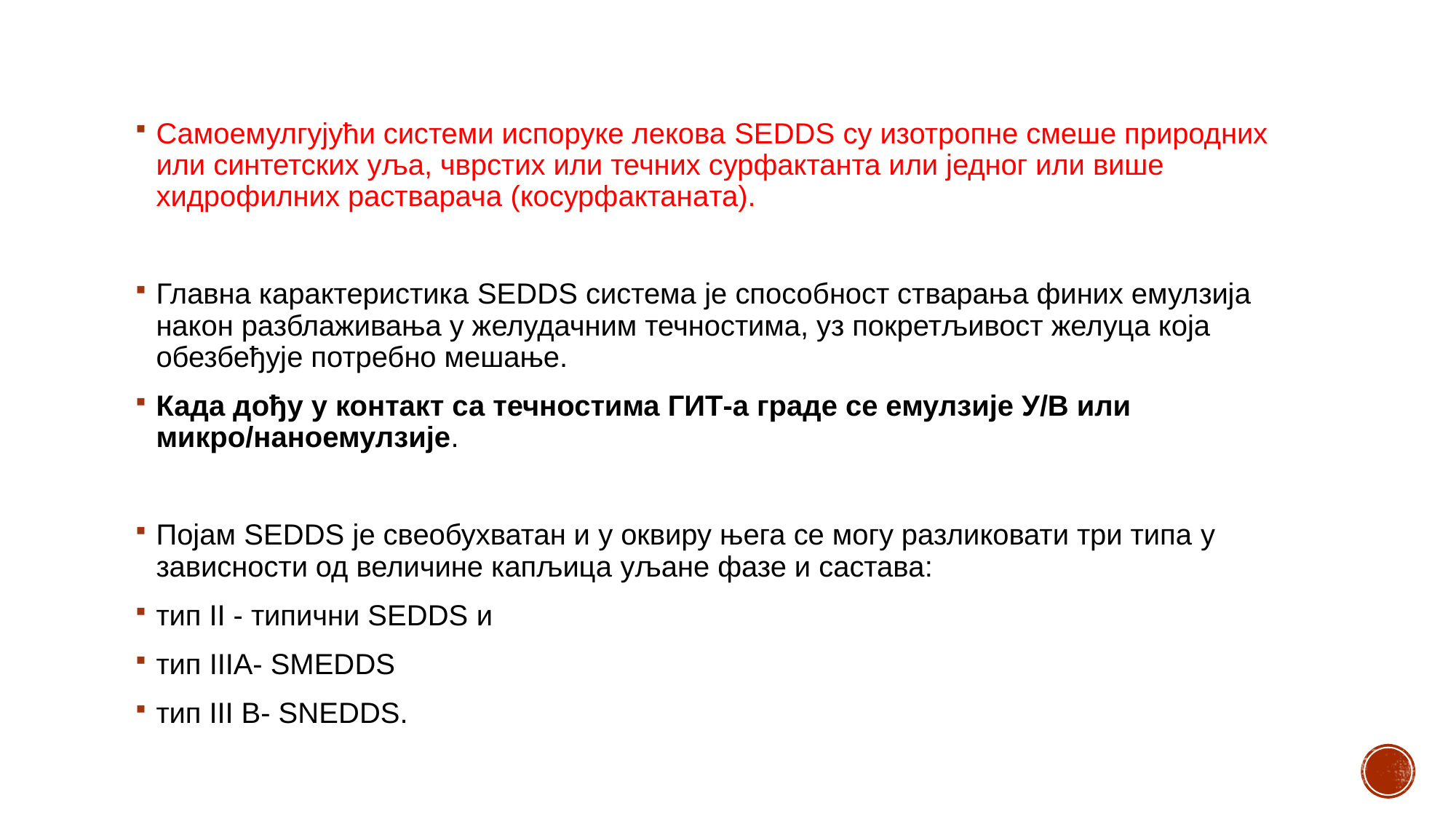

Самоемулгујући системи испоруке лекова SEDDS су изотропне смеше природних или синтетских уља, чврстих или течних сурфактанта или једног или више хидрофилних растварача (косурфактанaта).

Главна карактеристика SEDDS система је способност стварања финих емулзија након разблаживања у желудачним течностима, уз покретљивост желуца која обезбеђује потребно мешање.
Када дођу у контакт са течностима ГИТ-а граде се емулзије У/В или микро/наноемулзије.

Појам SEDDS је свеобухватан и у оквиру њега се могу разликовати три типа у зависности од величине капљица уљане фазе и састава:
тип II - типични SEDDS и
тип IIIA- SMEDDS
тип III B- SNEDDS.